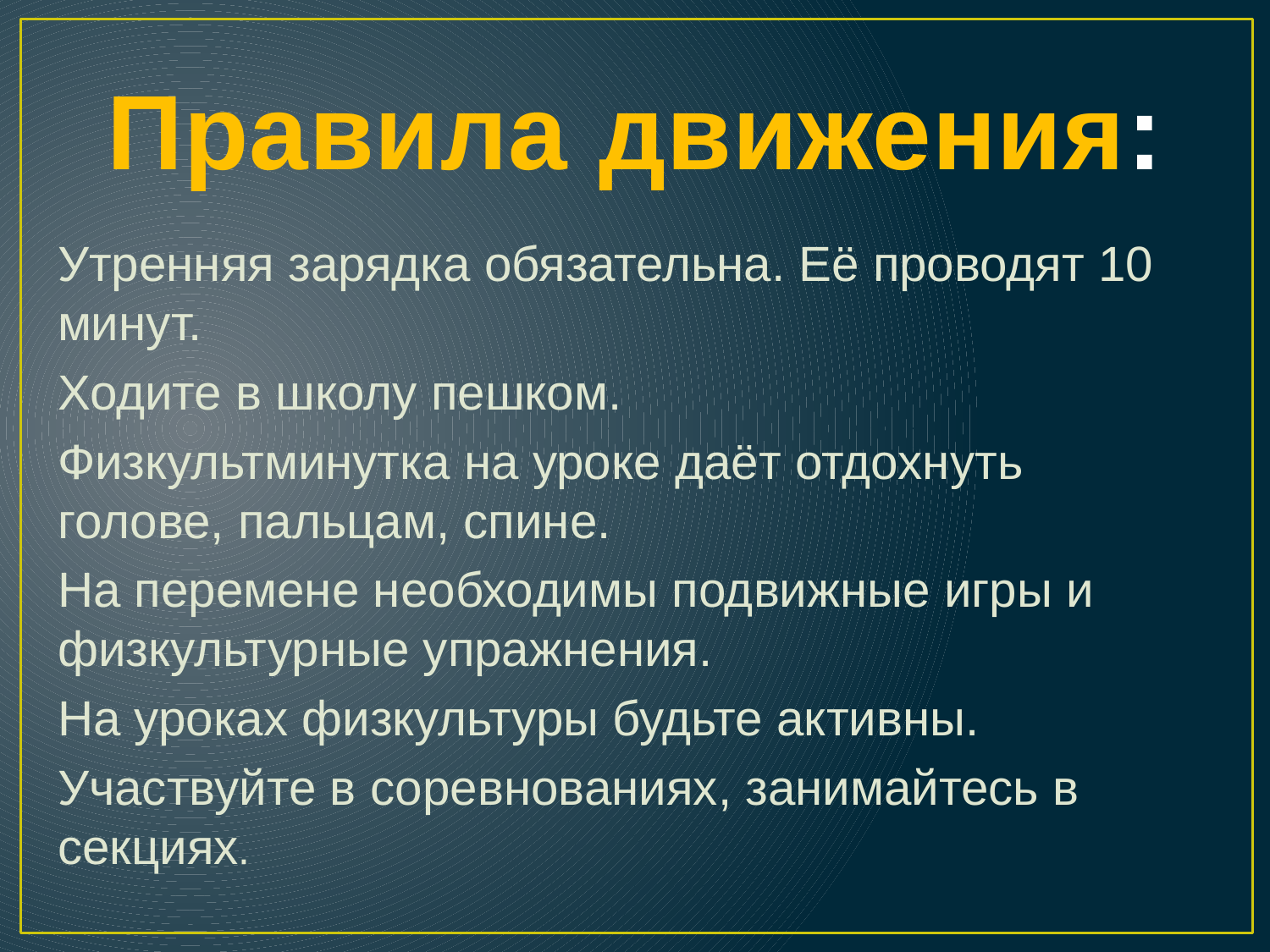

# Правила движения:
Утренняя зарядка обязательна. Её проводят 10 минут.
Ходите в школу пешком.
Физкультминутка на уроке даёт отдохнуть голове, пальцам, спине.
На перемене необходимы подвижные игры и физкультурные упражнения.
На уроках физкультуры будьте активны.
Участвуйте в соревнованиях, занимайтесь в секциях.